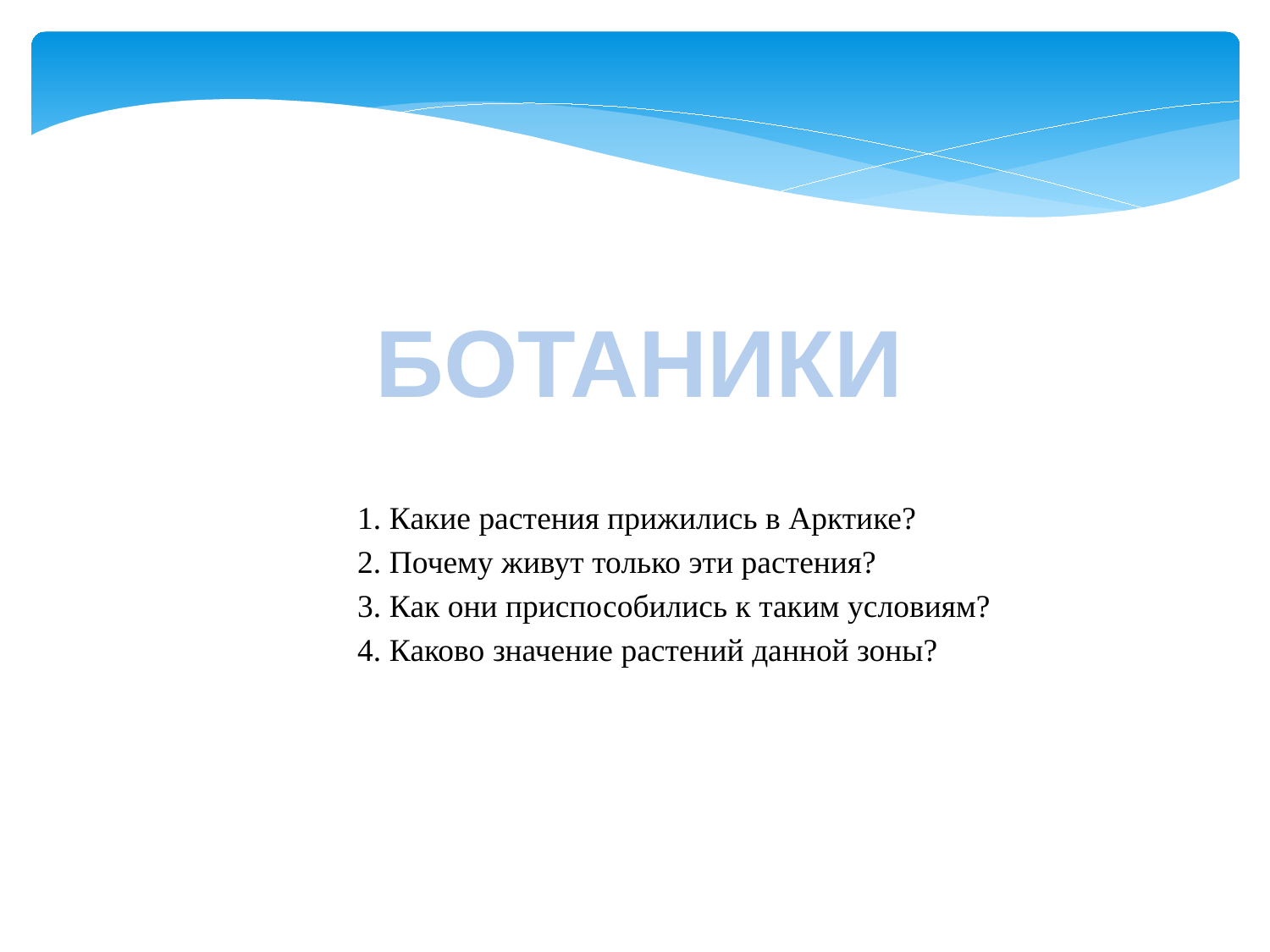

БОТАНИКИ
1. Какие растения прижились в Арктике?
2. Почему живут только эти растения?
3. Как они приспособились к таким условиям?
4. Каково значение растений данной зоны?